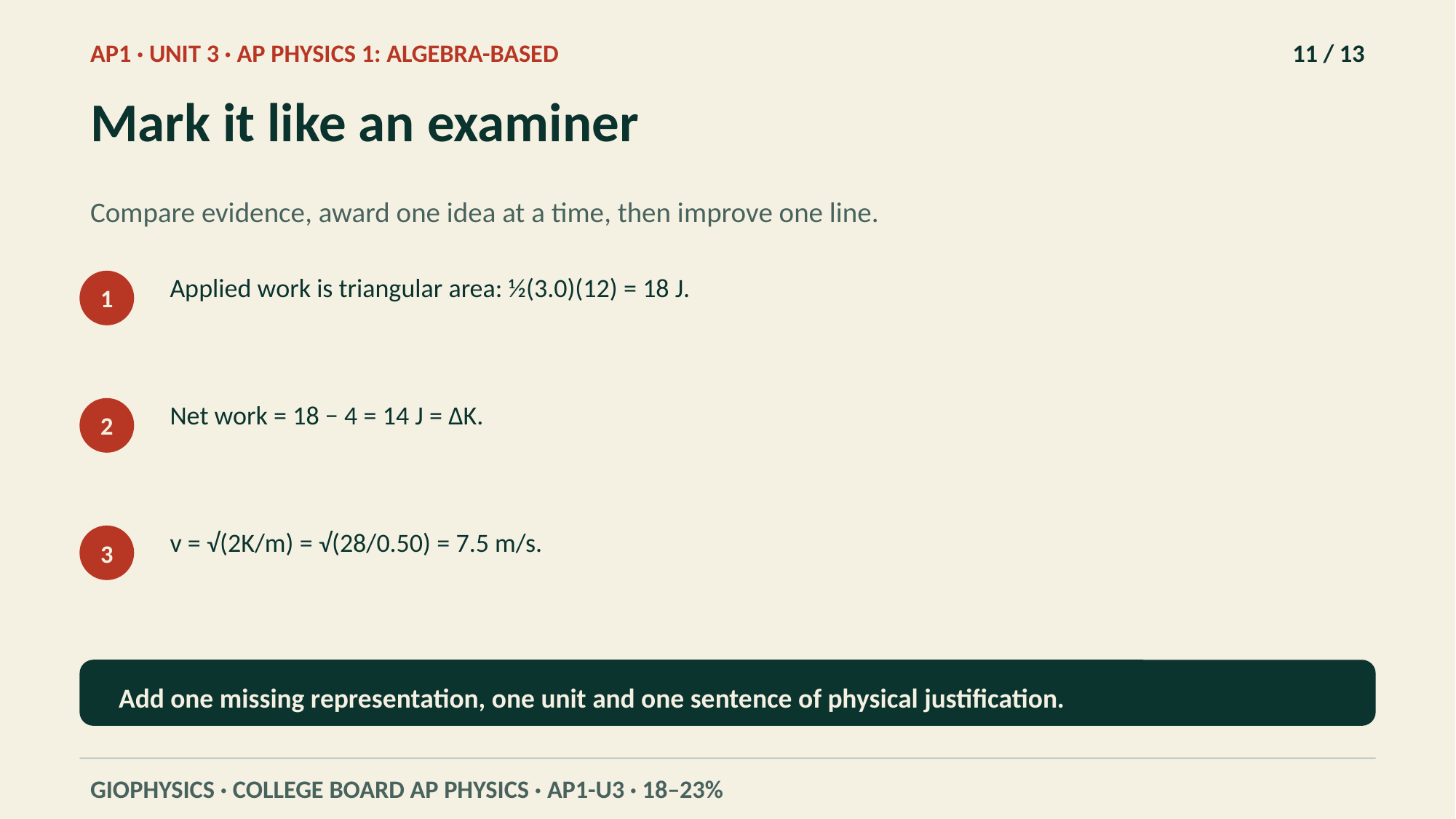

AP1 · UNIT 3 · AP PHYSICS 1: ALGEBRA-BASED
11 / 13
Mark it like an examiner
Compare evidence, award one idea at a time, then improve one line.
Applied work is triangular area: ½(3.0)(12) = 18 J.

1
Net work = 18 − 4 = 14 J = ΔK.

2
v = √(2K/m) = √(28/0.50) = 7.5 m/s.

3

Add one missing representation, one unit and one sentence of physical justification.

GIOPHYSICS · COLLEGE BOARD AP PHYSICS · AP1-U3 · 18–23%